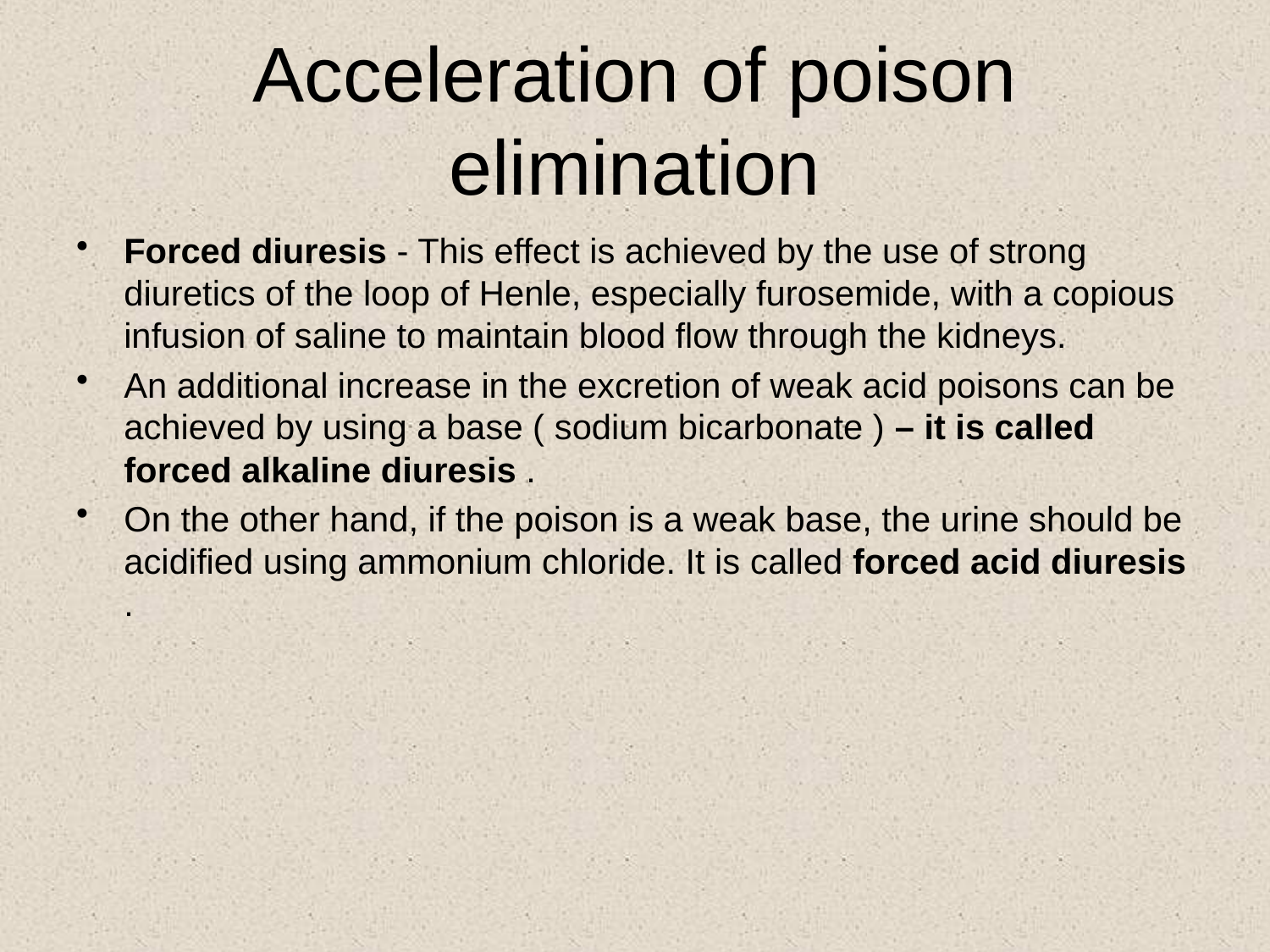

# Acceleration of poison elimination
Forced diuresis - This effect is achieved by the use of strong diuretics of the loop of Henle, especially furosemide, with a copious infusion of saline to maintain blood flow through the kidneys.
An additional increase in the excretion of weak acid poisons can be achieved by using a base ( sodium bicarbonate ) – it is called forced alkaline diuresis .
On the other hand, if the poison is a weak base, the urine should be acidified using ammonium chloride. It is called forced acid diuresis .